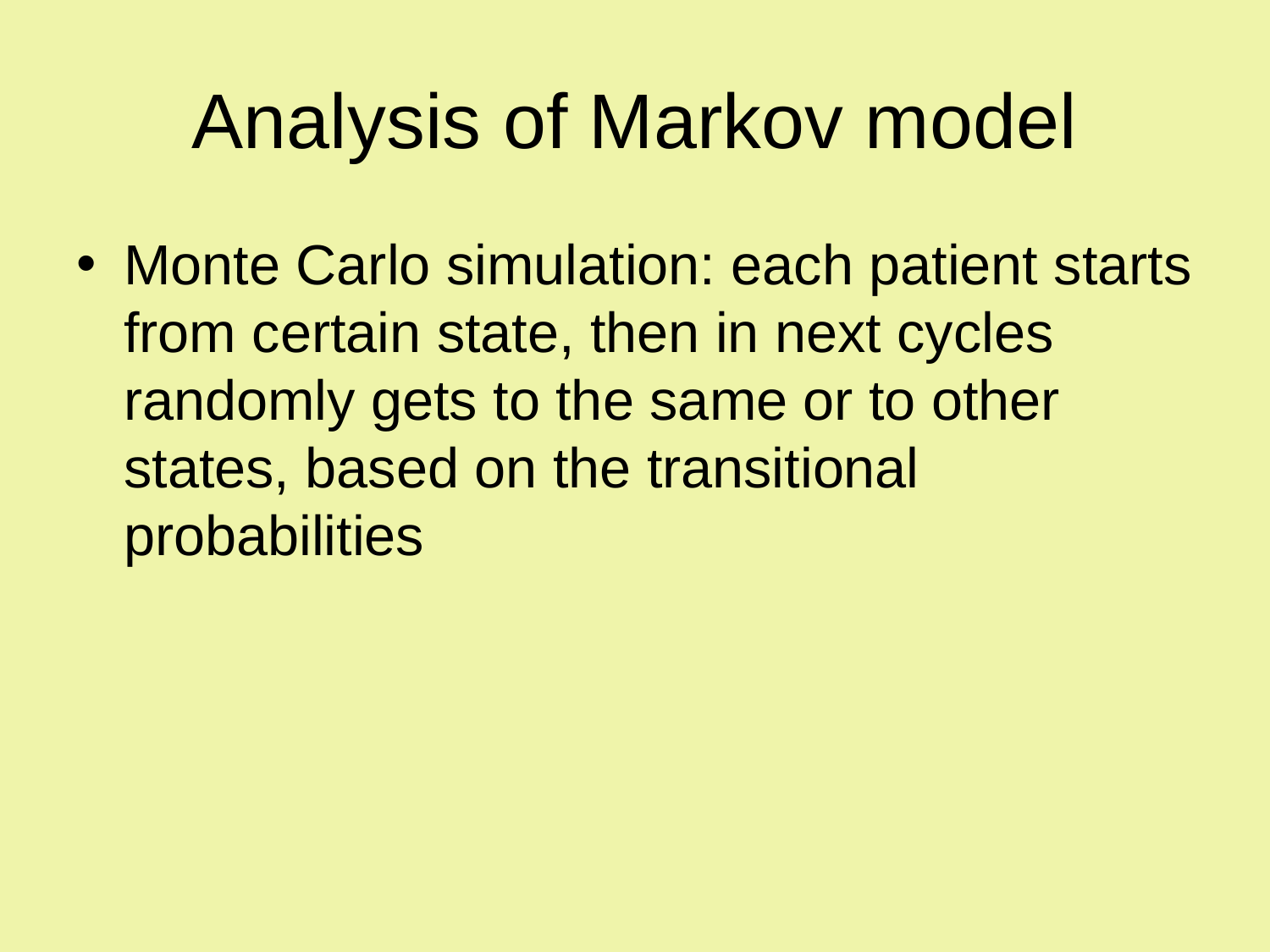

# Analysis of Markov model
Monte Carlo simulation: each patient starts from certain state, then in next cycles randomly gets to the same or to other states, based on the transitional probabilities